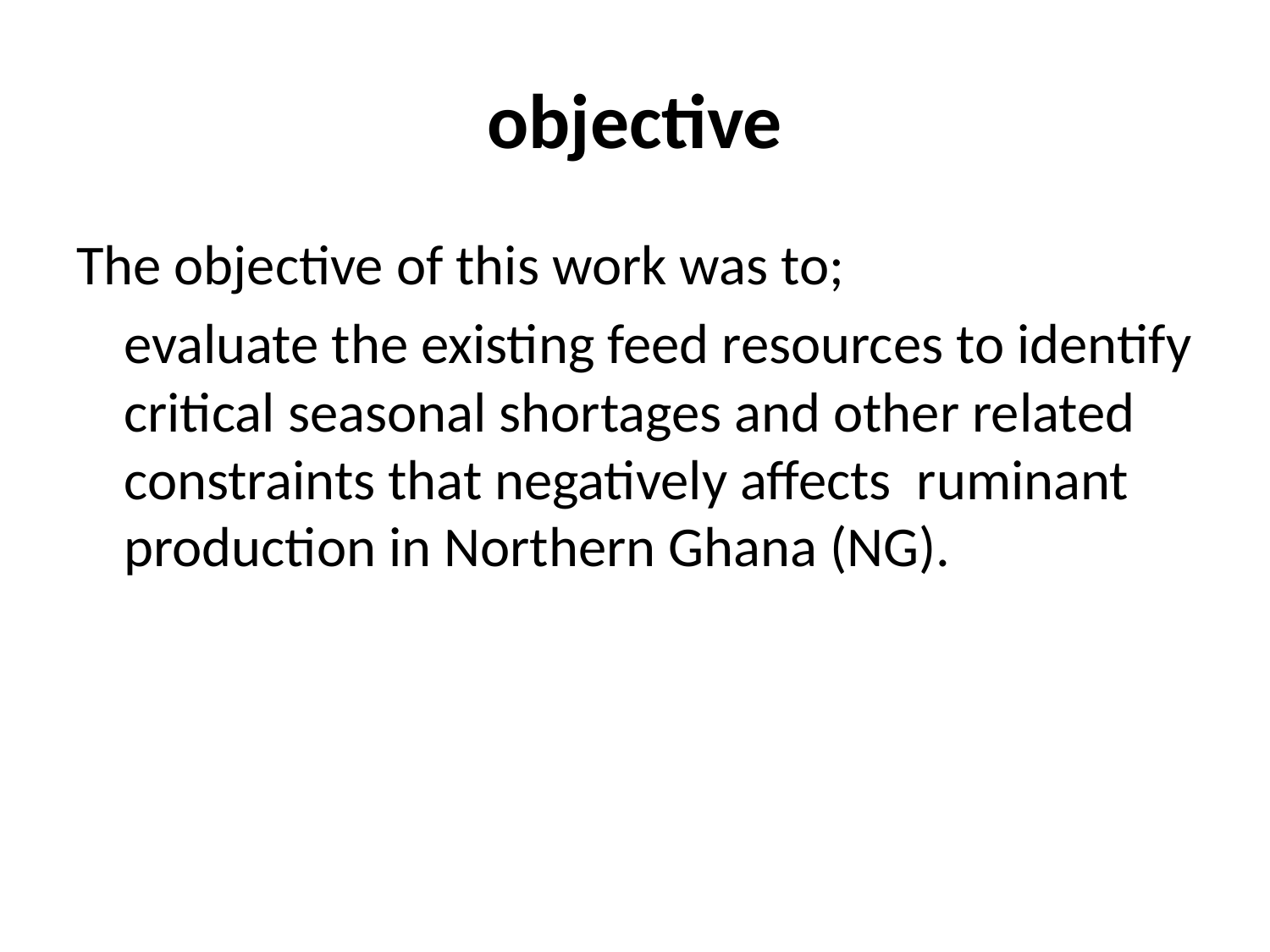

# objective
The objective of this work was to;
	evaluate the existing feed resources to identify critical seasonal shortages and other related constraints that negatively affects  ruminant production in Northern Ghana (NG).